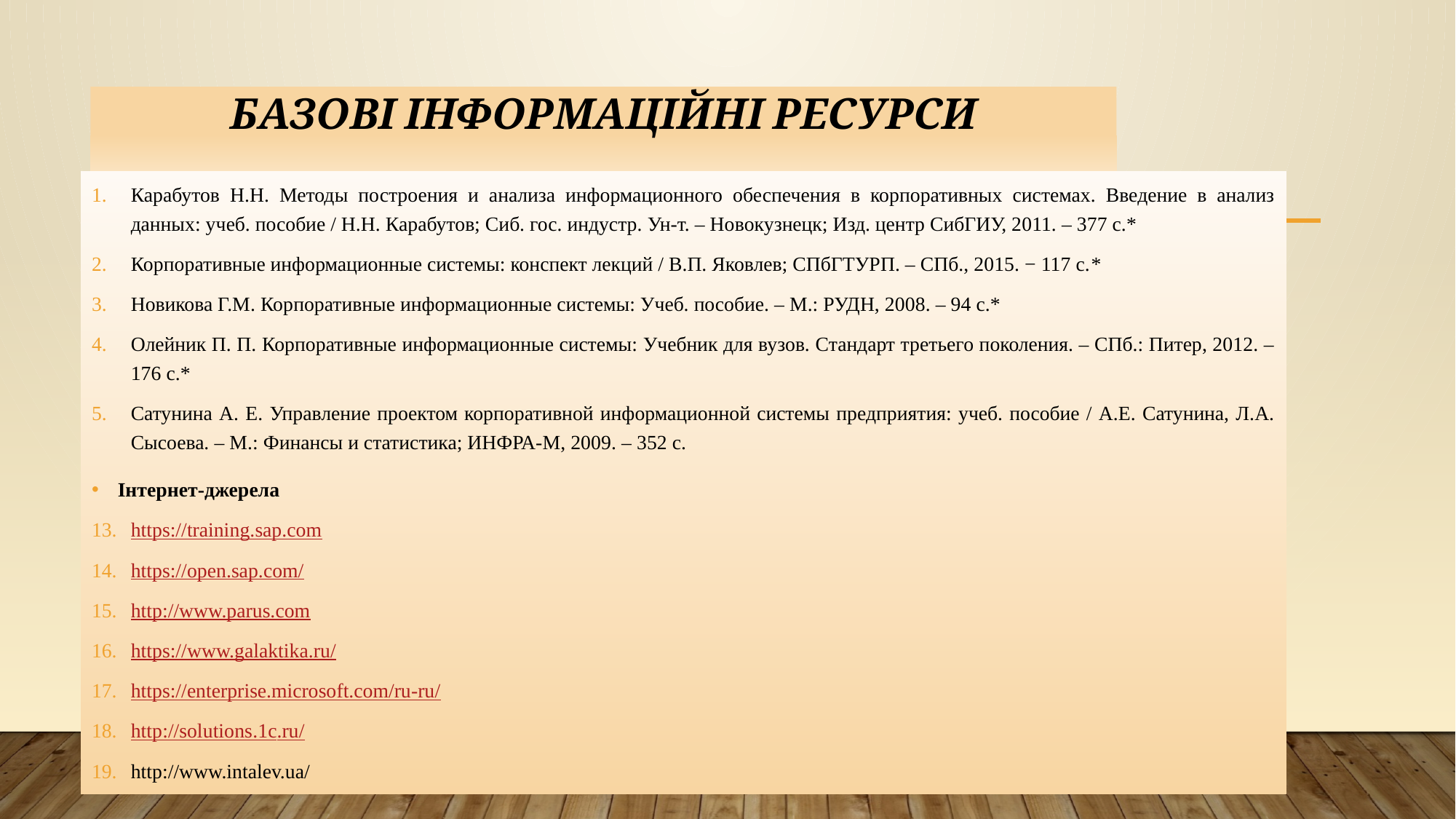

# БАЗОВІ ІНФОРМАЦІЙНІ РЕСУРСИ
Карабутов Н.Н. Методы построения и анализа информационного обеспечения в корпоративных системах. Введение в анализ данных: учеб. пособие / Н.Н. Карабутов; Сиб. гос. индустр. Ун-т. – Новокузнецк; Изд. центр СибГИУ, 2011. – 377 с.*
Корпоративные информационные системы: конспект лекций / В.П. Яковлев; СПбГТУРП. – СПб., 2015. − 117 с.*
Новикова Г.М. Корпоративные информационные системы: Учеб. пособие. – М.: РУДН, 2008. – 94 с.*
Олейник П. П. Корпоративные информационные системы: Учебник для вузов. Стандарт третьего поколения. – СПб.: Питер, 2012. – 176 с.*
Сатунина А. Е. Управление проектом корпоративной информационной системы предприятия: учеб. пособие / А.Е. Сатунина, Л.А. Сысоева. – М.: Финансы и статистика; ИНФРА-М, 2009. – 352 с.
Інтернет-джерела
https://training.sap.com
https://open.sap.com/
http://www.parus.com
https://www.galaktika.ru/
https://enterprise.microsoft.com/ru-ru/
http://solutions.1c.ru/
http://www.intalev.ua/